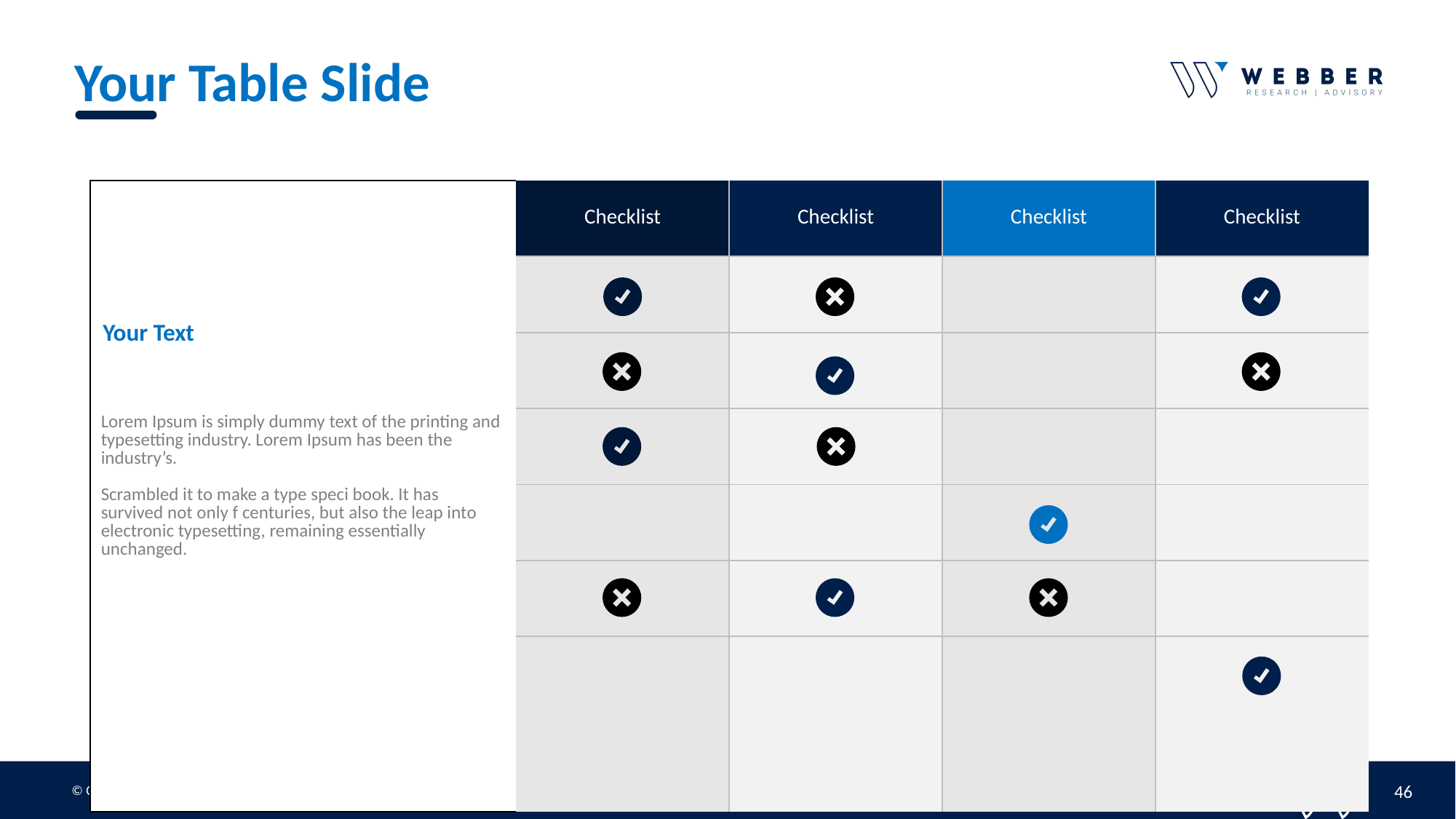

Your Table Slide
| Lorem Ipsum is simply dummy text of the printing and typesetting industry. Lorem Ipsum has been the industry’s. Scrambled it to make a type speci book. It has survived not only f centuries, but also the leap into electronic typesetting, remaining essentially unchanged. | Checklist | Checklist | Checklist | Checklist |
| --- | --- | --- | --- | --- |
|  |  |  |  |  |
|  |  |  |  |  |
|  |  |  |  |  |
|  |  |  |  |  |
|  |  |  |  |  |
|  |  |  |  |  |

Your Text